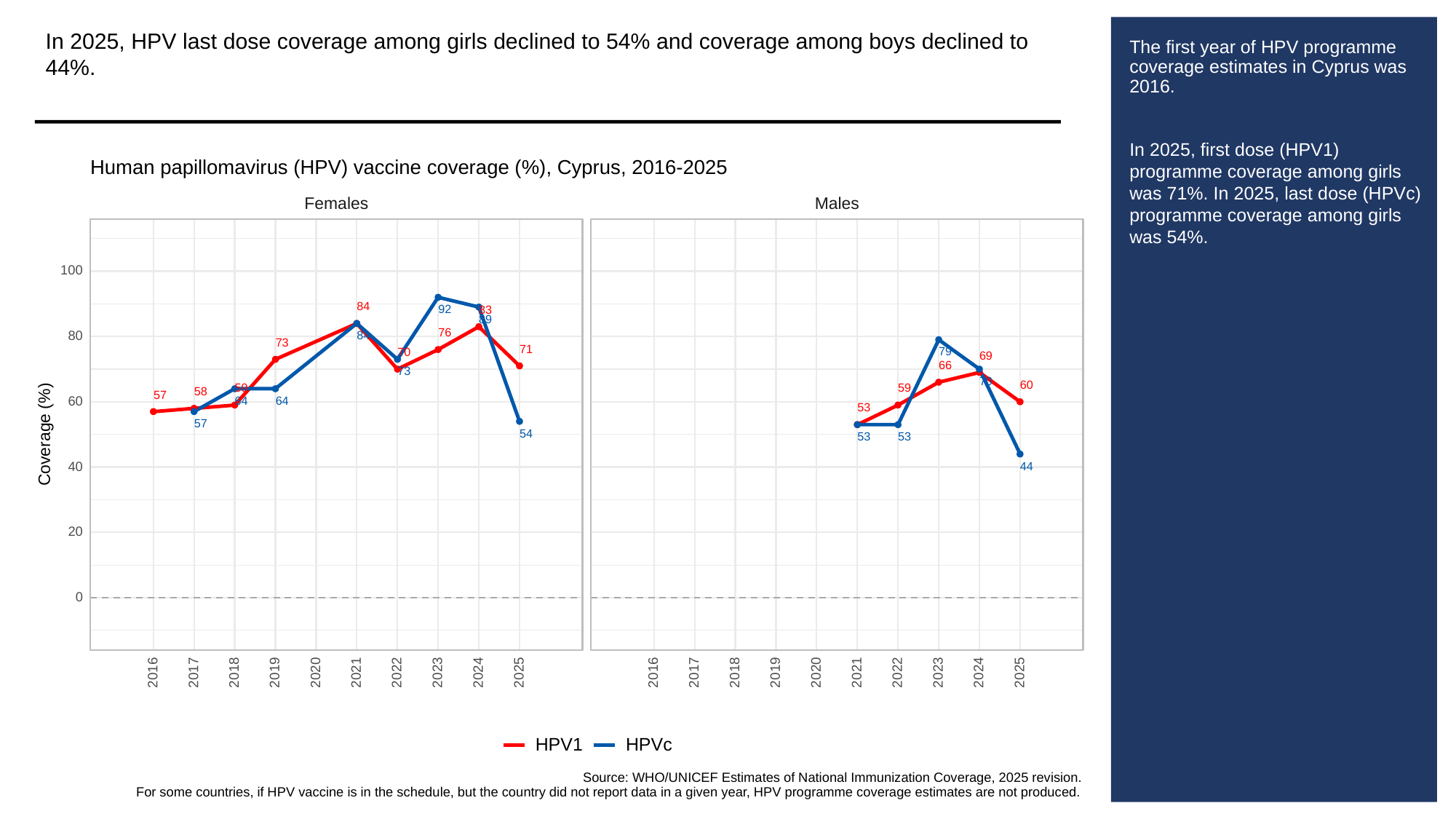

In 2025, HPV last dose coverage among girls declined to 54% and coverage among boys declined to 44%.
# The first year of HPV programme coverage estimates in Cyprus was 2016.

In 2025, first dose (HPV1) programme coverage among girls was 71%. In 2025, last dose (HPVc) programme coverage among girls was 54%.

Human papillomavirus (HPV) vaccine coverage (%), Cyprus, 2016-2025
Females
Males

100

84

92
83
89

76
80
84

73

71

79
70
69

66

73

70

60
59
59

58
57
60
64
64

53

57

Coverage (%)
54
53
53

40
44

20

0

2023
2023
2016
2017
2018
2019
2020
2021
2022
2024
2025
2016
2017
2018
2019
2020
2021
2022
2024
2025
HPVc
HPV1

Source: WHO/UNICEF Estimates of National Immunization Coverage, 2025 revision.
For some countries, if HPV vaccine is in the schedule, but the country did not report data in a given year, HPV programme coverage estimates are not produced.